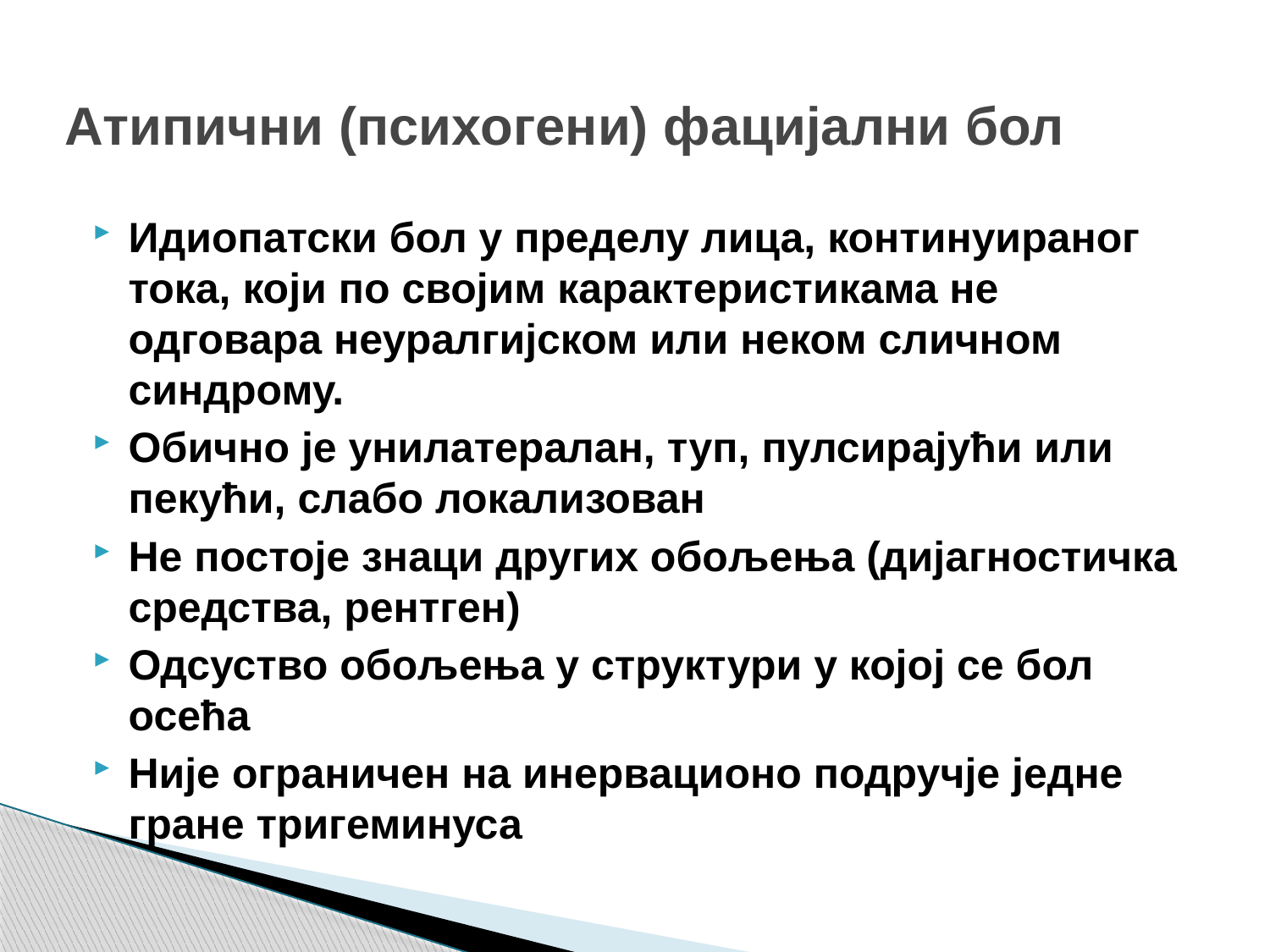

Атипични (психогени) фацијални бол

Идиопатски бол у пределу лица, континуираног тока, који по својим карактеристикама не одговара неуралгијском или неком сличном синдрому.
Обично је унилатералан, туп, пулсирајући или пекући, слабо локализован
Не постоје знаци других обољења (дијагностичка средства, рентген)
Одсуство обољења у структури у којој се бол осећа
Није ограничен на инервационо подручје једне гране тригеминуса